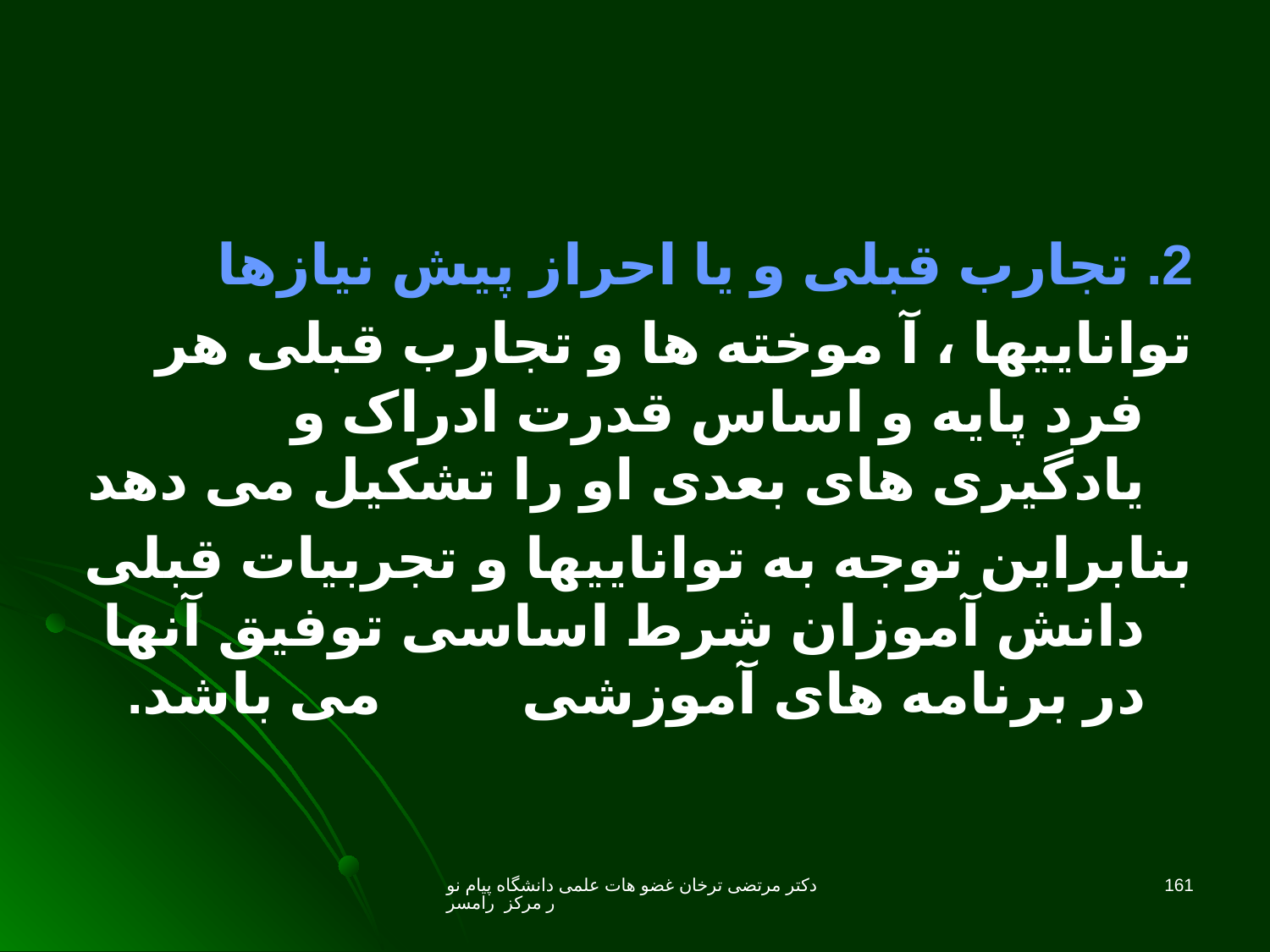

2. تجارب قبلی و یا احراز پیش نیازها
تواناییها ، آ موخته ها و تجارب قبلی هر فرد پایه و اساس قدرت ادراک و یادگیری های بعدی او را تشکیل می دهد
بنابراین توجه به تواناییها و تجربیات قبلی دانش آموزان شرط اساسی توفیق آنها در برنامه های آموزشی         می باشد.
دکتر مرتضی ترخان غضو هات علمی دانشگاه پیام نور مرکز رامسر
161